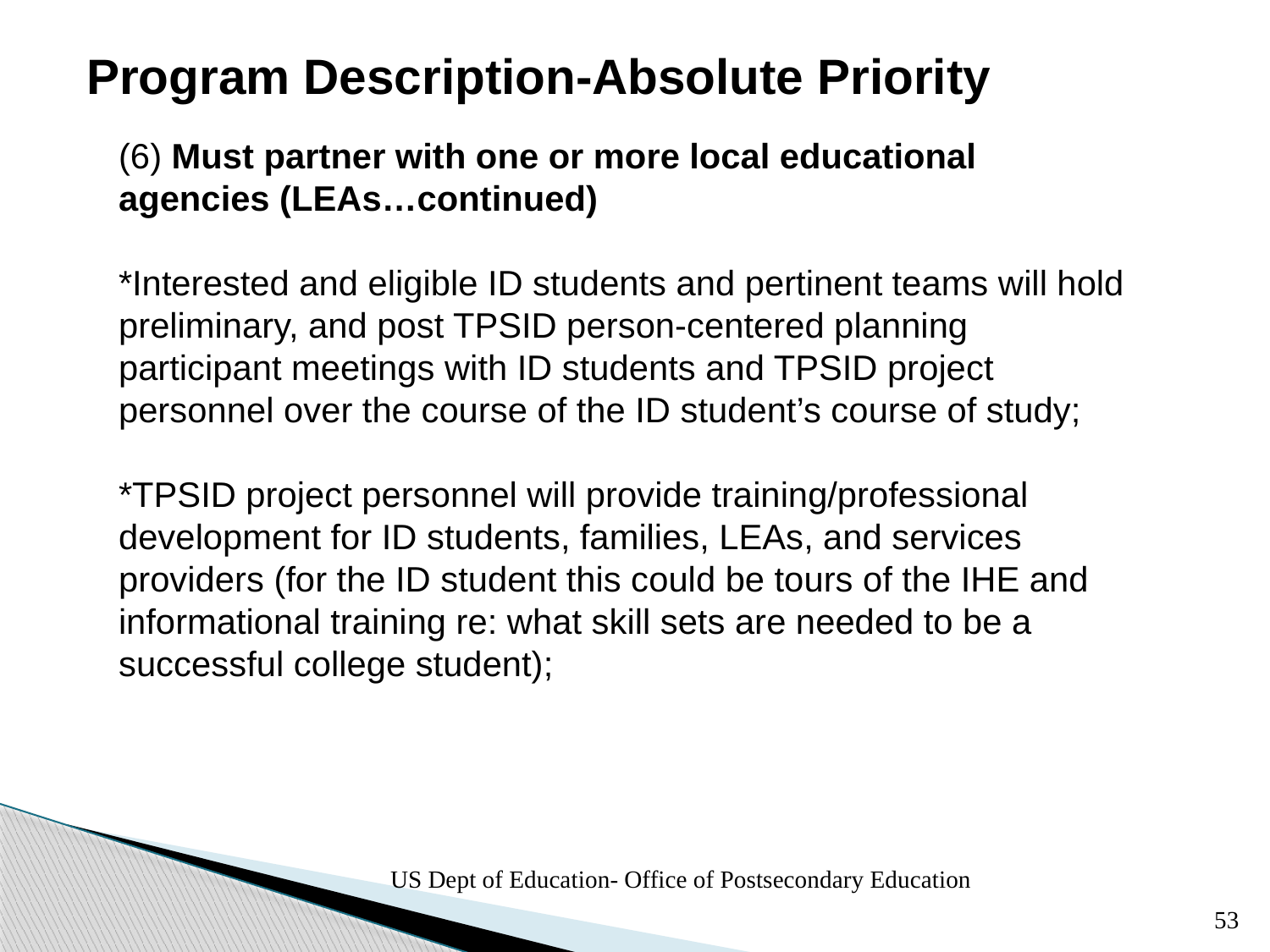

# Program Description-Absolute Priority

(6) Must partner with one or more local educational agencies (LEAs…continued)

*Interested and eligible ID students and pertinent teams will hold preliminary, and post TPSID person-centered planning participant meetings with ID students and TPSID project personnel over the course of the ID student’s course of study;

*TPSID project personnel will provide training/professional development for ID students, families, LEAs, and services providers (for the ID student this could be tours of the IHE and informational training re: what skill sets are needed to be a successful college student);

US Dept of Education- Office of Postsecondary Education
53